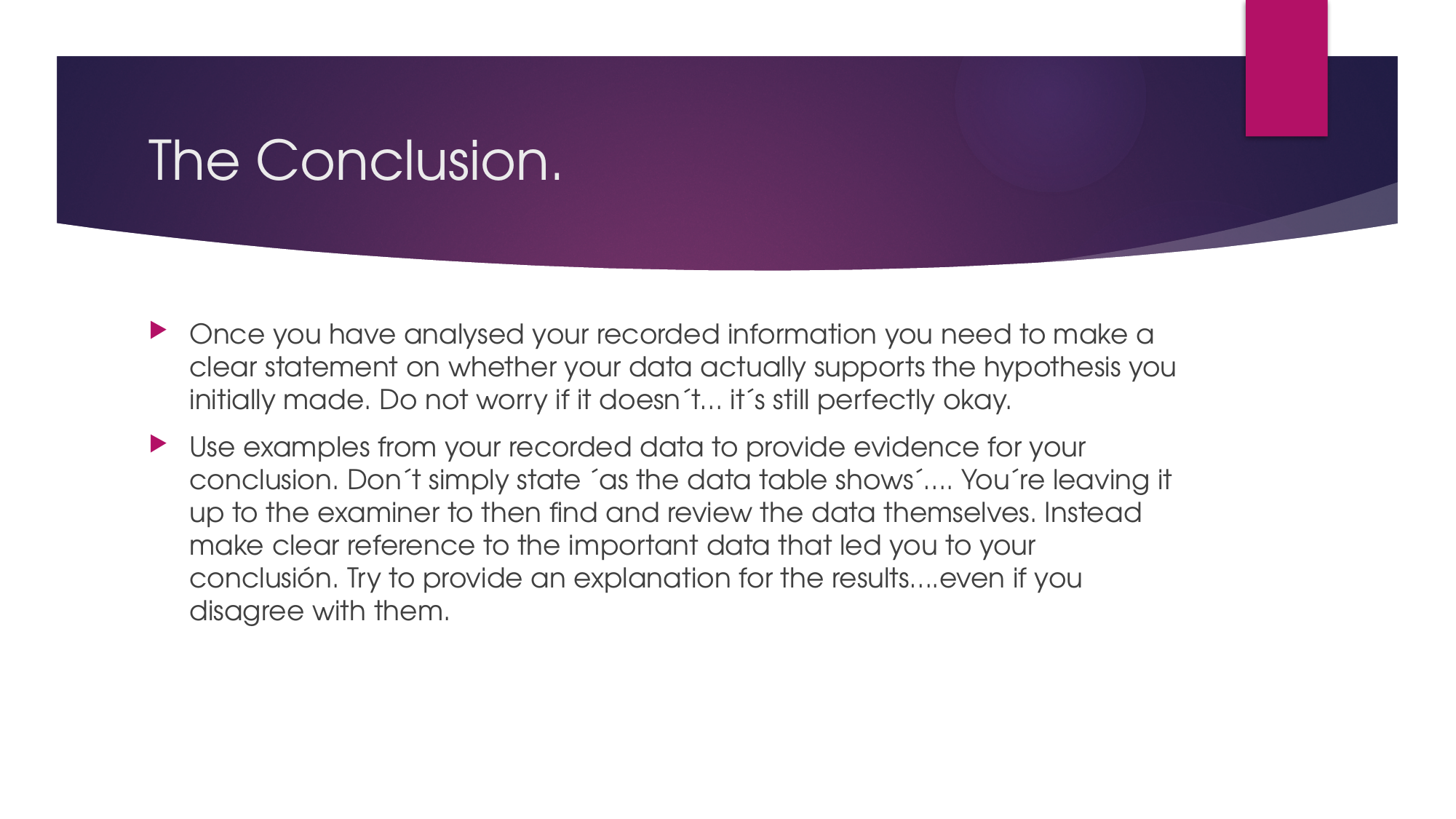

# The Conclusion.
Once you have analysed your recorded information you need to make a clear statement on whether your data actually supports the hypothesis you initially made. Do not worry if it doesn´t… it´s still perfectly okay.
Use examples from your recorded data to provide evidence for your conclusion. Don´t simply state ´as the data table shows´…. You´re leaving it up to the examiner to then find and review the data themselves. Instead make clear reference to the important data that led you to your conclusión. Try to provide an explanation for the results….even if you disagree with them.